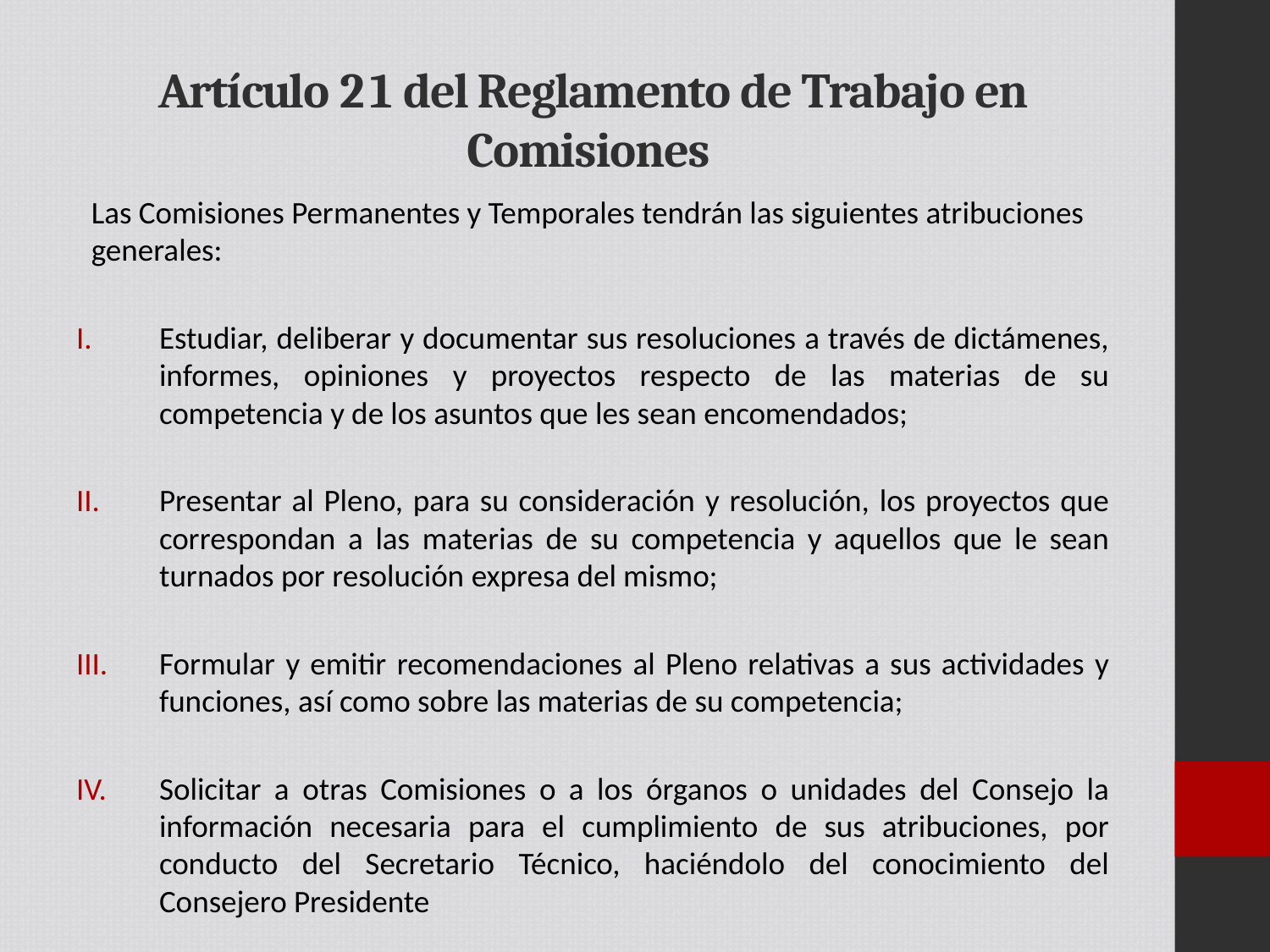

# Artículo 21 del Reglamento de Trabajo en Comisiones
Las Comisiones Permanentes y Temporales tendrán las siguientes atribuciones generales:

Estudiar, deliberar y documentar sus resoluciones a través de dictámenes, informes, opiniones y proyectos respecto de las materias de su competencia y de los asuntos que les sean encomendados;

Presentar al Pleno, para su consideración y resolución, los proyectos que correspondan a las materias de su competencia y aquellos que le sean turnados por resolución expresa del mismo;

Formular y emitir recomendaciones al Pleno relativas a sus actividades y funciones, así como sobre las materias de su competencia;

Solicitar a otras Comisiones o a los órganos o unidades del Consejo la información necesaria para el cumplimiento de sus atribuciones, por conducto del Secretario Técnico, haciéndolo del conocimiento del Consejero Presidente